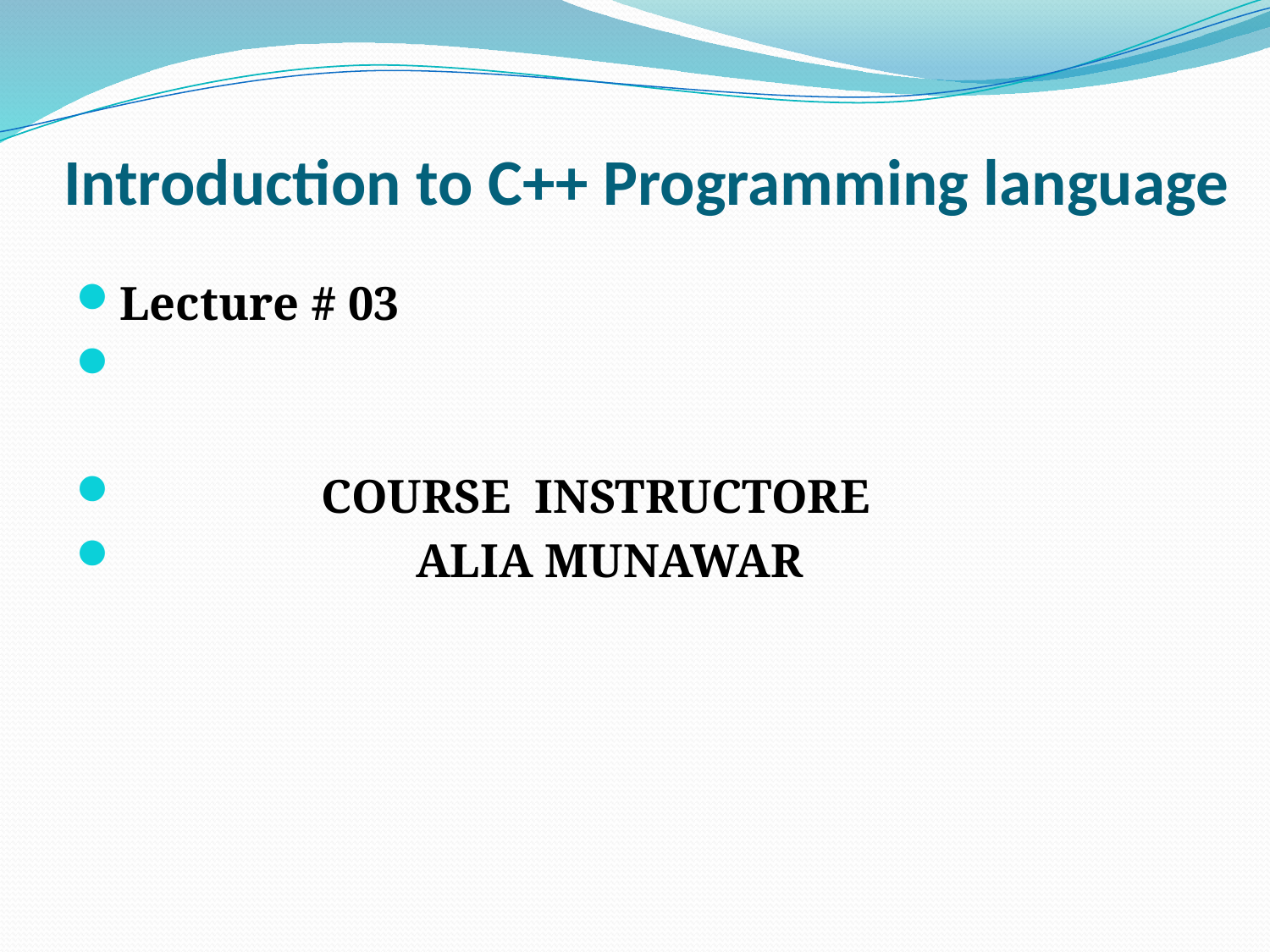

# Introduction to C++ Programming language
Lecture # 03

                 COURSE  INSTRUCTORE
                         ALIA MUNAWAR